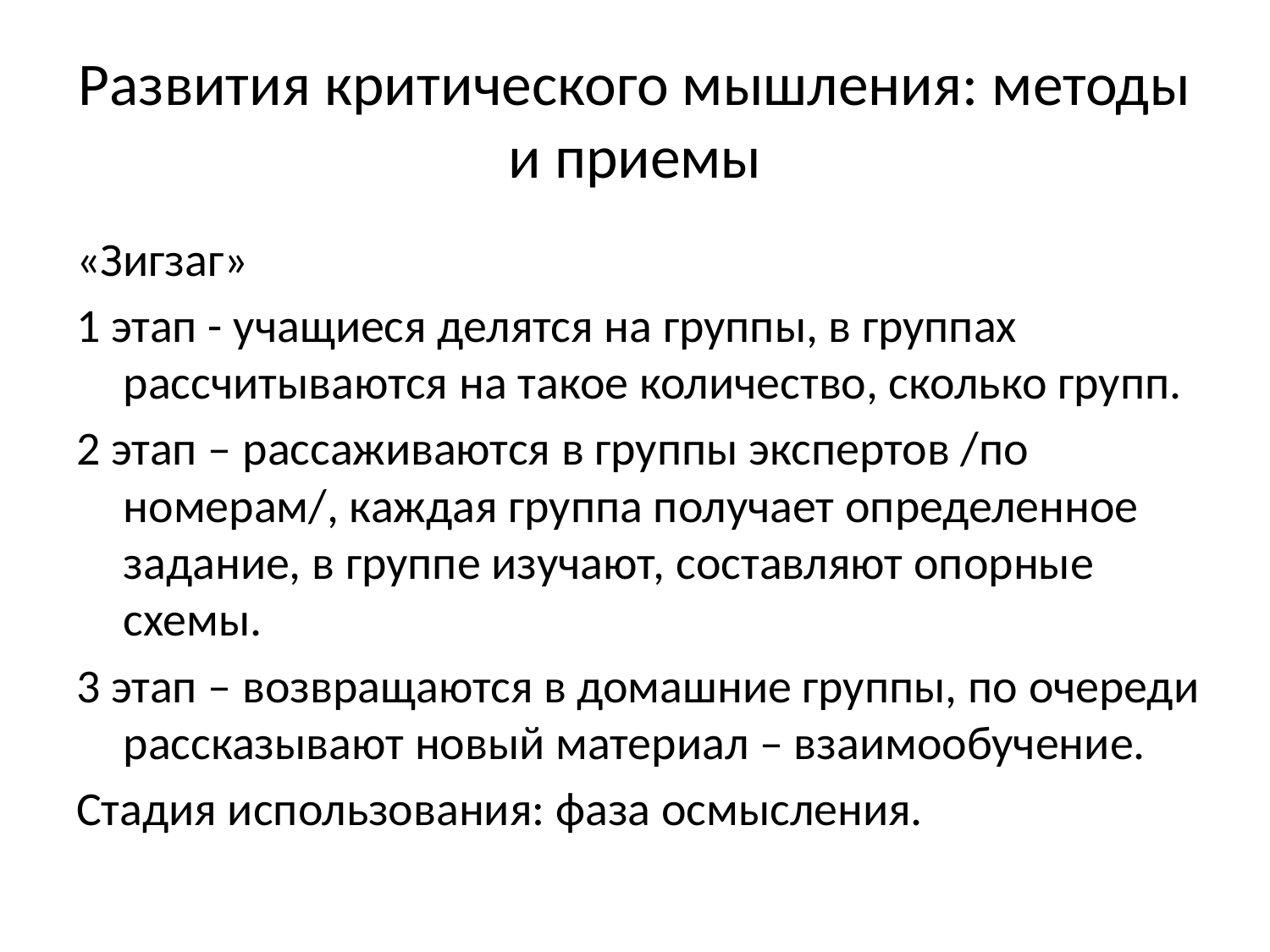

# Развития критического мышления: методы и приемы
«Зигзаг»
1 этап - учащиеся делятся на группы, в группах рассчитываются на такое количество, сколько групп.
2 этап – рассаживаются в группы экспертов /по номерам/, каждая группа получает определенное задание, в группе изучают, составляют опорные схемы.
3 этап – возвращаются в домашние группы, по очереди рассказывают новый материал – взаимообучение.
Стадия использования: фаза осмысления.